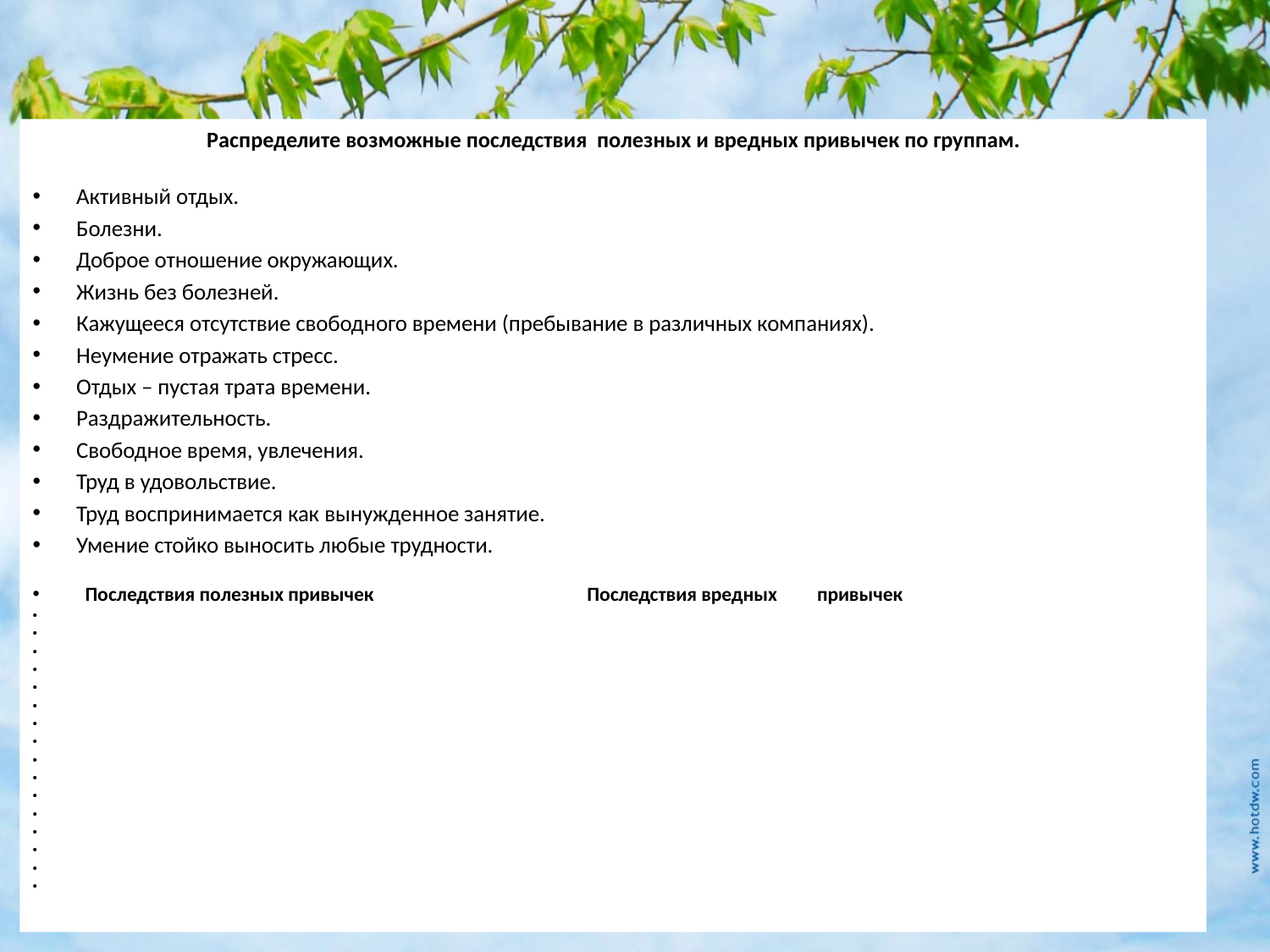

#
Распределите возможные последствия  полезных и вредных привычек по группам.

Активный отдых.
Болезни.
Доброе отношение окружающих.
Жизнь без болезней.
Кажущееся отсутствие свободного времени (пребывание в различных компаниях).
Неумение отражать стресс.
Отдых – пустая трата времени.
Раздражительность.
Свободное время, увлечения.
Труд в удовольствие.
Труд воспринимается как вынужденное занятие.
Умение стойко выносить любые трудности.

  Последствия полезных привычек                                                Последствия вредных         привычек